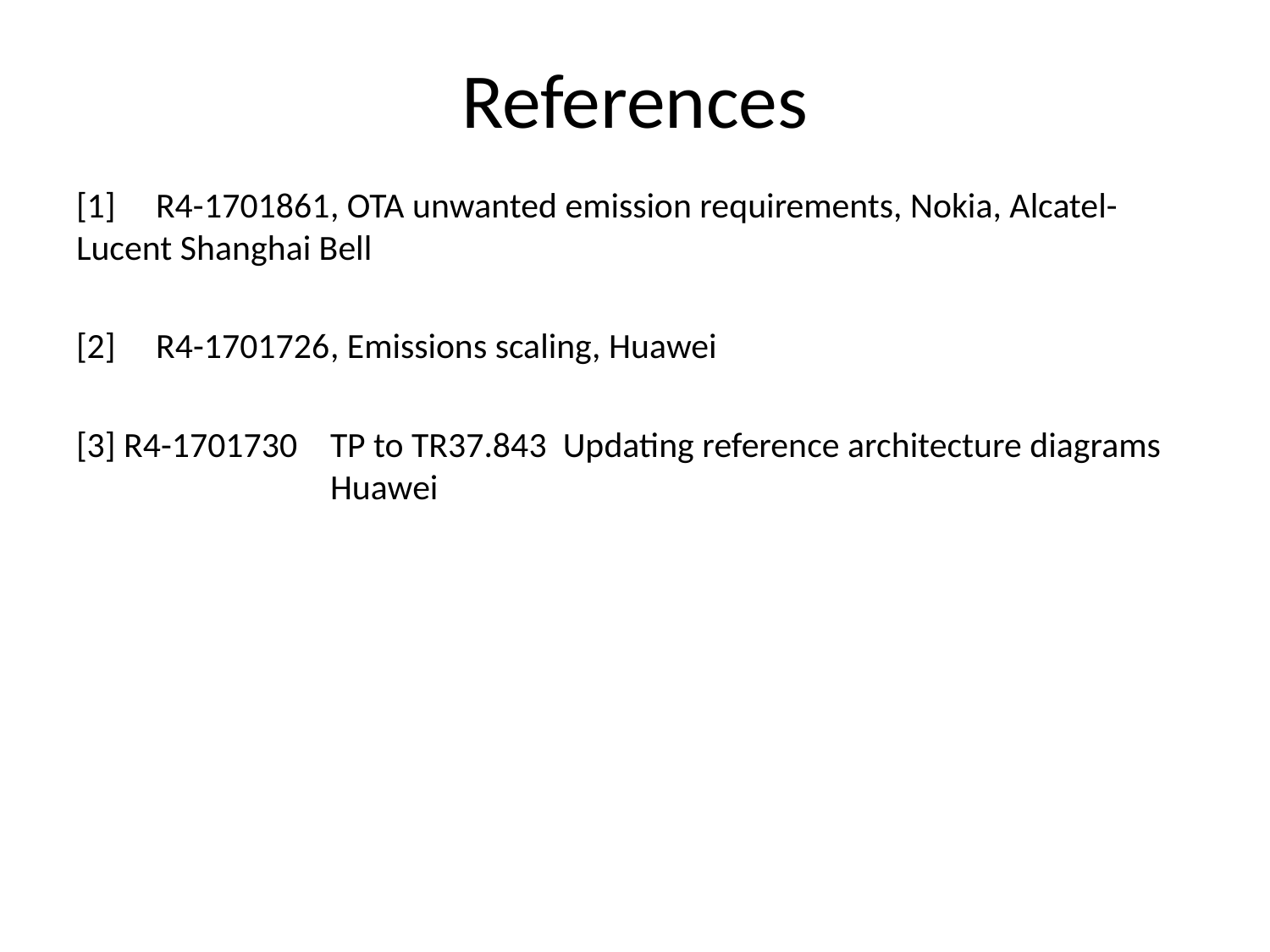

# References
[1]     R4-1701861	, OTA unwanted emission requirements, Nokia, Alcatel-Lucent Shanghai Bell

[2]     R4-1701726	, Emissions scaling, Huawei

[3] R4-1701730	TP to TR37.843  Updating reference architecture diagrams		Huawei